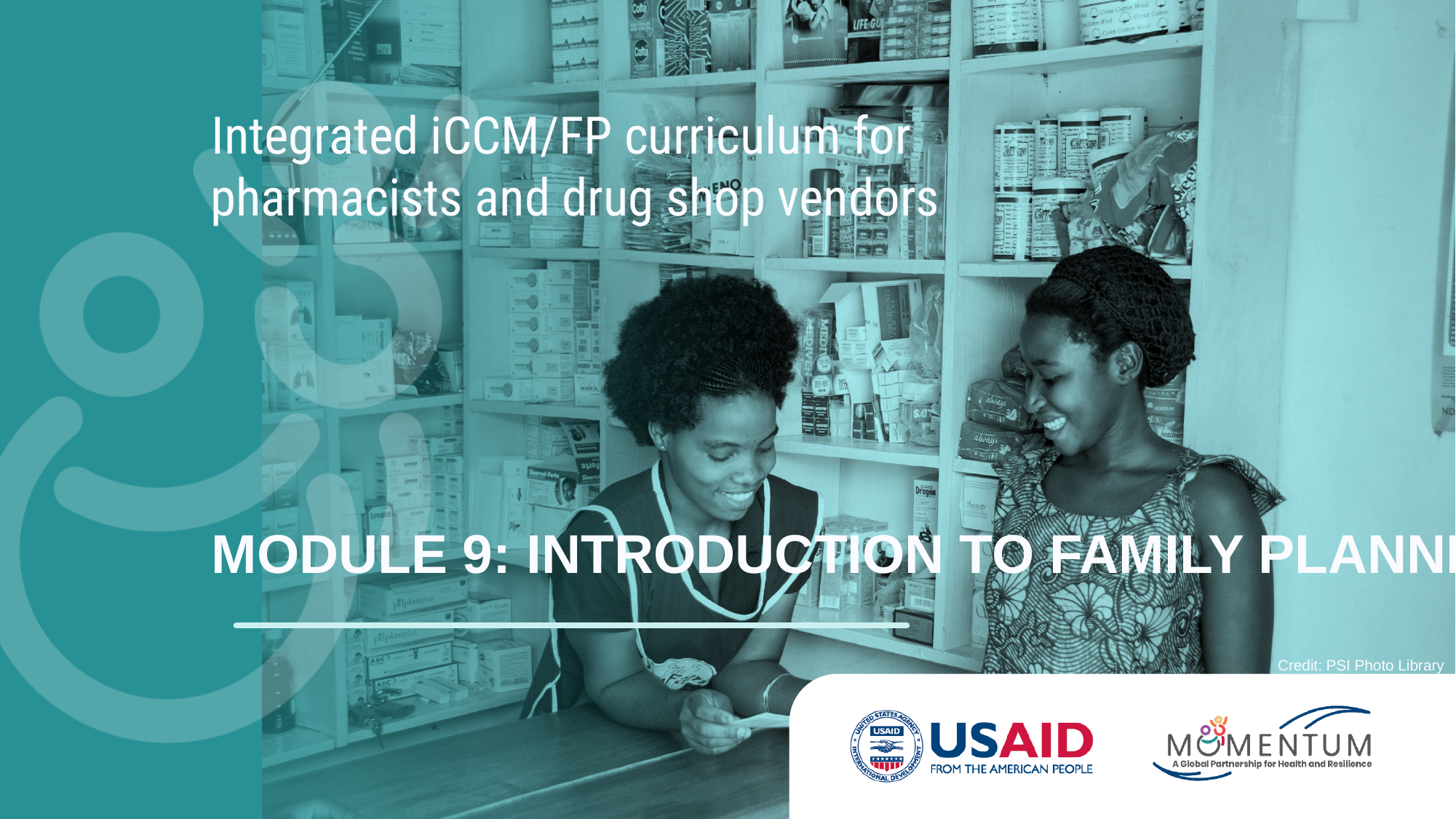

Integrated iCCM/FP curriculum for pharmacists and drug shop vendors
MODULE 9: INTRODUCTION TO FAMILY PLANNING
Credit: PSI Photo Library